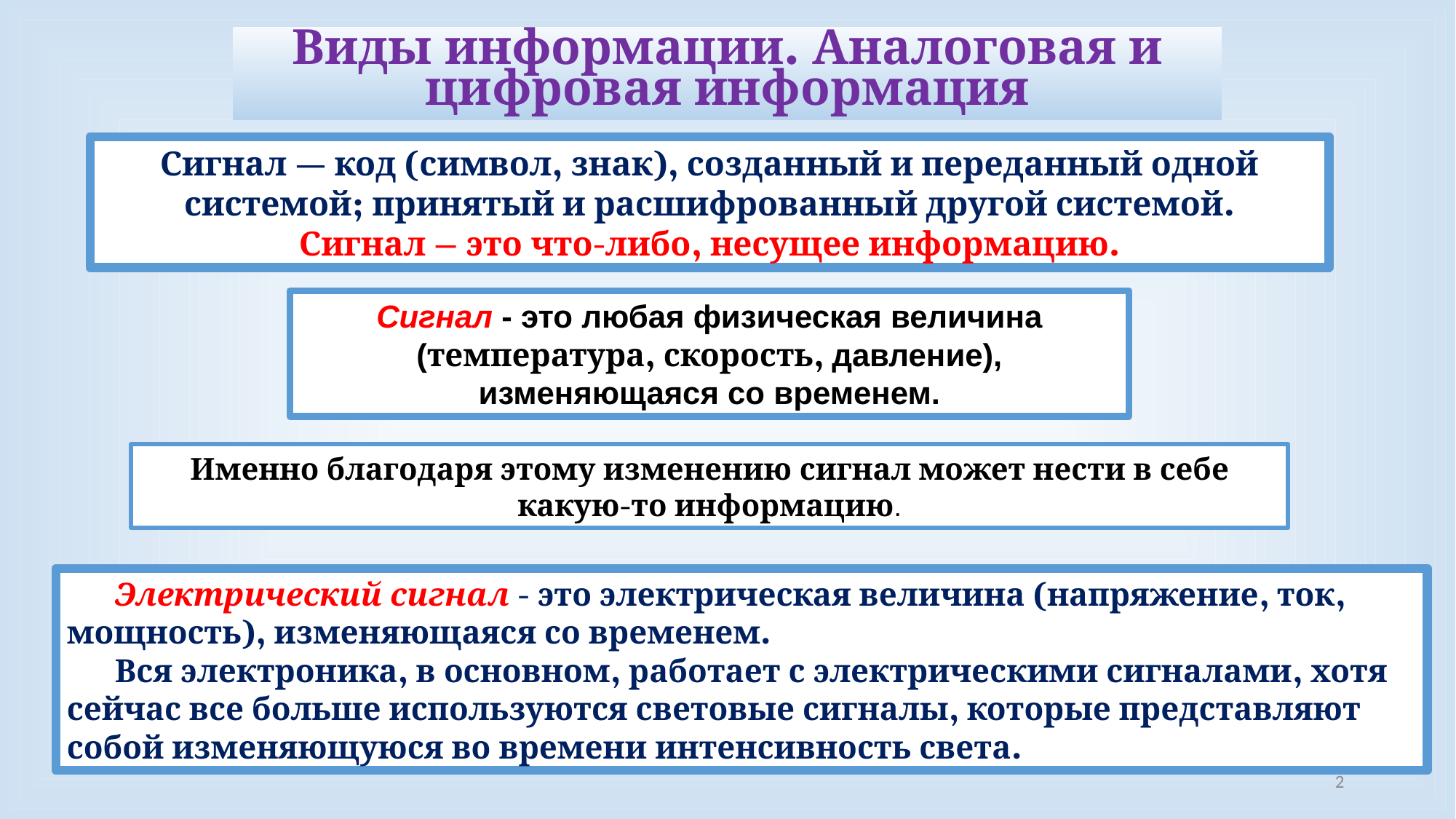

Виды информации. Аналоговая и цифровая информация
Сигнал — код (символ, знак), созданный и переданный одной системой; принятый и расшифрованный другой системой.
Сигнал – это что-либо, несущее информацию.
Сигнал - это любая физическая величина (температура, скорость, давление), изменяющаяся со временем.
Именно благодаря этому изменению сигнал может нести в себе какую-то информацию.
      Электрический сигнал - это электрическая величина (напряжение, ток, мощность), изменяющаяся со временем.
      Вся электроника, в основном, работает с электрическими сигналами, хотя сейчас все больше используются световые сигналы, которые представляют собой изменяющуюся во времени интенсивность света.
2